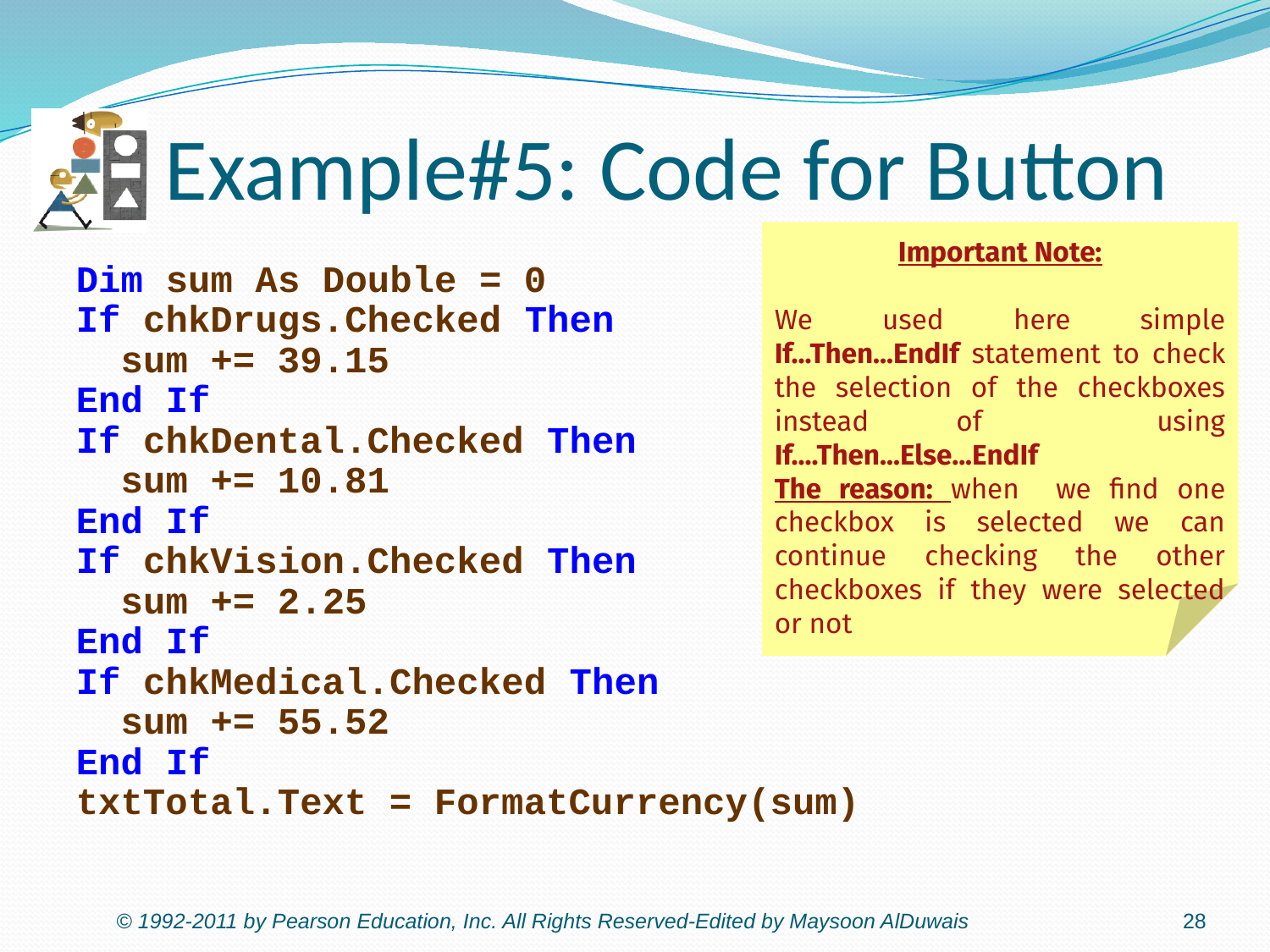

# Example#5: Code for Button

Important Note:

We used here simple If...Then...EndIf statement to check the selection of the checkboxes instead of  using If....Then...Else...EndIf
The reason: when  we find one checkbox is selected we can continue checking the other checkboxes if they were selected or not
Dim sum As Double = 0
If chkDrugs.Checked Then
  sum += 39.15
End If
If chkDental.Checked Then
  sum += 10.81
End If
If chkVision.Checked Then
  sum += 2.25
End If
If chkMedical.Checked Then
  sum += 55.52
End If
txtTotal.Text = FormatCurrency(sum)
© 1992-2011 by Pearson Education, Inc. All Rights Reserved-Edited by Maysoon AlDuwais
28